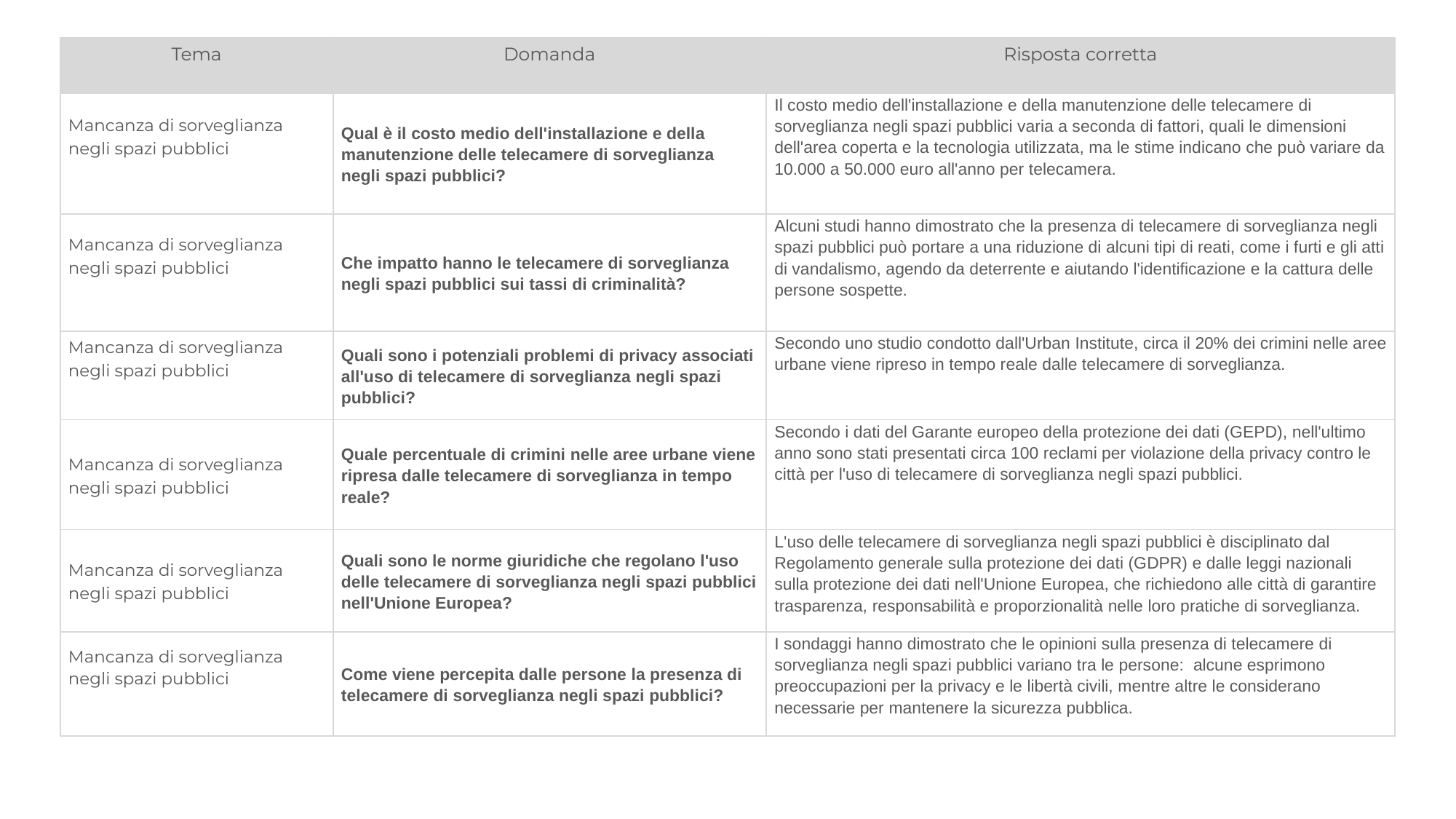

| Tema | Domanda | Risposta corretta |
| --- | --- | --- |
| Mancanza di sorveglianza negli spazi pubblici | Qual è il costo medio dell'installazione e della manutenzione delle telecamere di sorveglianza negli spazi pubblici? | Il costo medio dell'installazione e della manutenzione delle telecamere di sorveglianza negli spazi pubblici varia a seconda di fattori, quali le dimensioni dell'area coperta e la tecnologia utilizzata, ma le stime indicano che può variare da 10.000 a 50.000 euro all'anno per telecamera. |
| Mancanza di sorveglianza negli spazi pubblici | Che impatto hanno le telecamere di sorveglianza negli spazi pubblici sui tassi di criminalità? | Alcuni studi hanno dimostrato che la presenza di telecamere di sorveglianza negli spazi pubblici può portare a una riduzione di alcuni tipi di reati, come i furti e gli atti di vandalismo, agendo da deterrente e aiutando l'identificazione e la cattura delle persone sospette. |
| Mancanza di sorveglianza negli spazi pubblici | Quali sono i potenziali problemi di privacy associati all'uso di telecamere di sorveglianza negli spazi pubblici? | Secondo uno studio condotto dall'Urban Institute, circa il 20% dei crimini nelle aree urbane viene ripreso in tempo reale dalle telecamere di sorveglianza. |
| Mancanza di sorveglianza negli spazi pubblici | Quale percentuale di crimini nelle aree urbane viene ripresa dalle telecamere di sorveglianza in tempo reale? | Secondo i dati del Garante europeo della protezione dei dati (GEPD), nell'ultimo anno sono stati presentati circa 100 reclami per violazione della privacy contro le città per l'uso di telecamere di sorveglianza negli spazi pubblici. |
| Mancanza di sorveglianza negli spazi pubblici | Quali sono le norme giuridiche che regolano l'uso delle telecamere di sorveglianza negli spazi pubblici nell'Unione Europea? | L'uso delle telecamere di sorveglianza negli spazi pubblici è disciplinato dal Regolamento generale sulla protezione dei dati (GDPR) e dalle leggi nazionali sulla protezione dei dati nell'Unione Europea, che richiedono alle città di garantire trasparenza, responsabilità e proporzionalità nelle loro pratiche di sorveglianza. |
| Mancanza di sorveglianza negli spazi pubblici | Come viene percepita dalle persone la presenza di telecamere di sorveglianza negli spazi pubblici? | I sondaggi hanno dimostrato che le opinioni sulla presenza di telecamere di sorveglianza negli spazi pubblici variano tra le persone: alcune esprimono preoccupazioni per la privacy e le libertà civili, mentre altre le considerano necessarie per mantenere la sicurezza pubblica. |